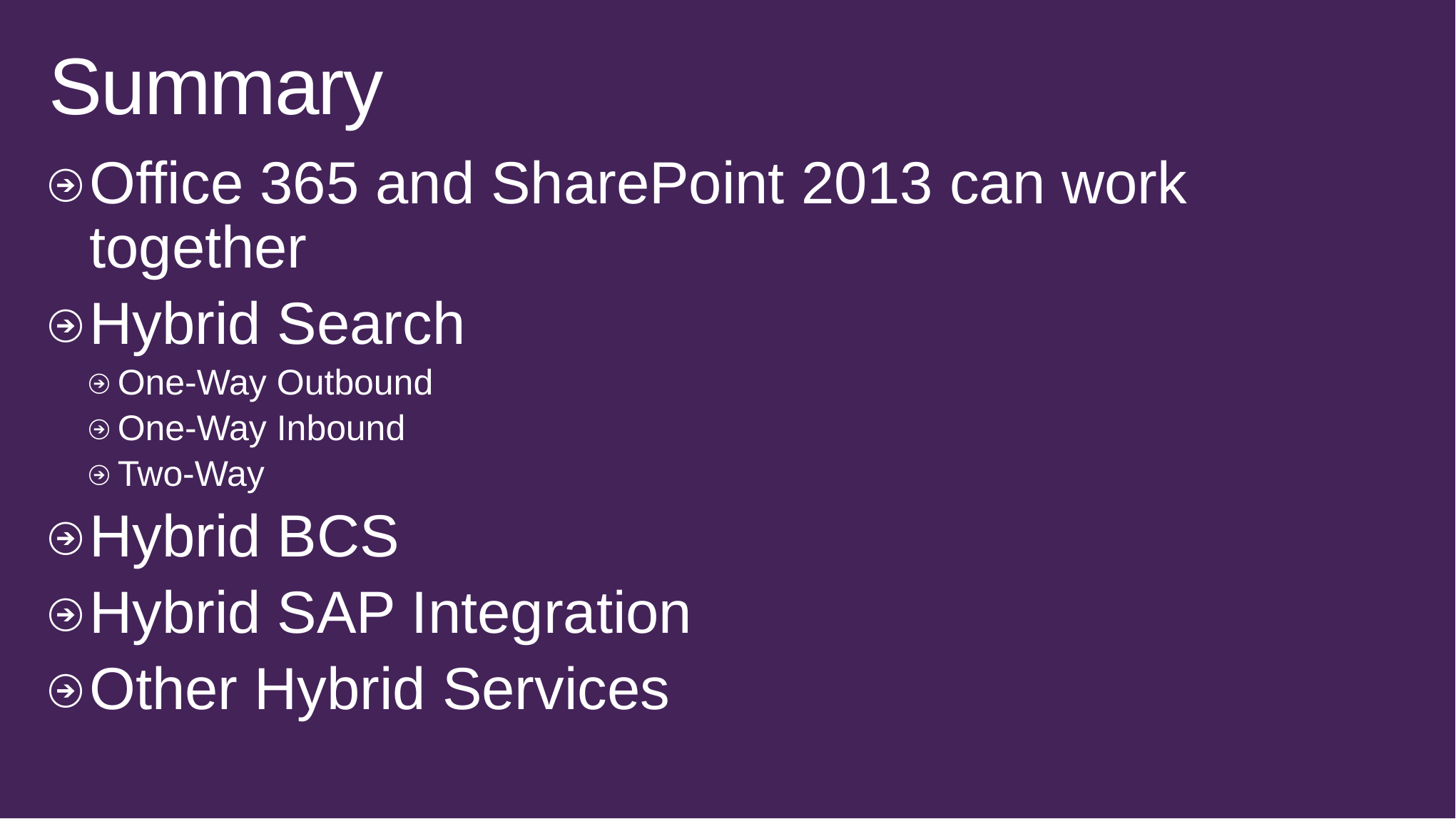

# Summary
Office 365 and SharePoint 2013 can work together
Hybrid Search
One-Way Outbound
One-Way Inbound
Two-Way
Hybrid BCS
Hybrid SAP Integration
Other Hybrid Services